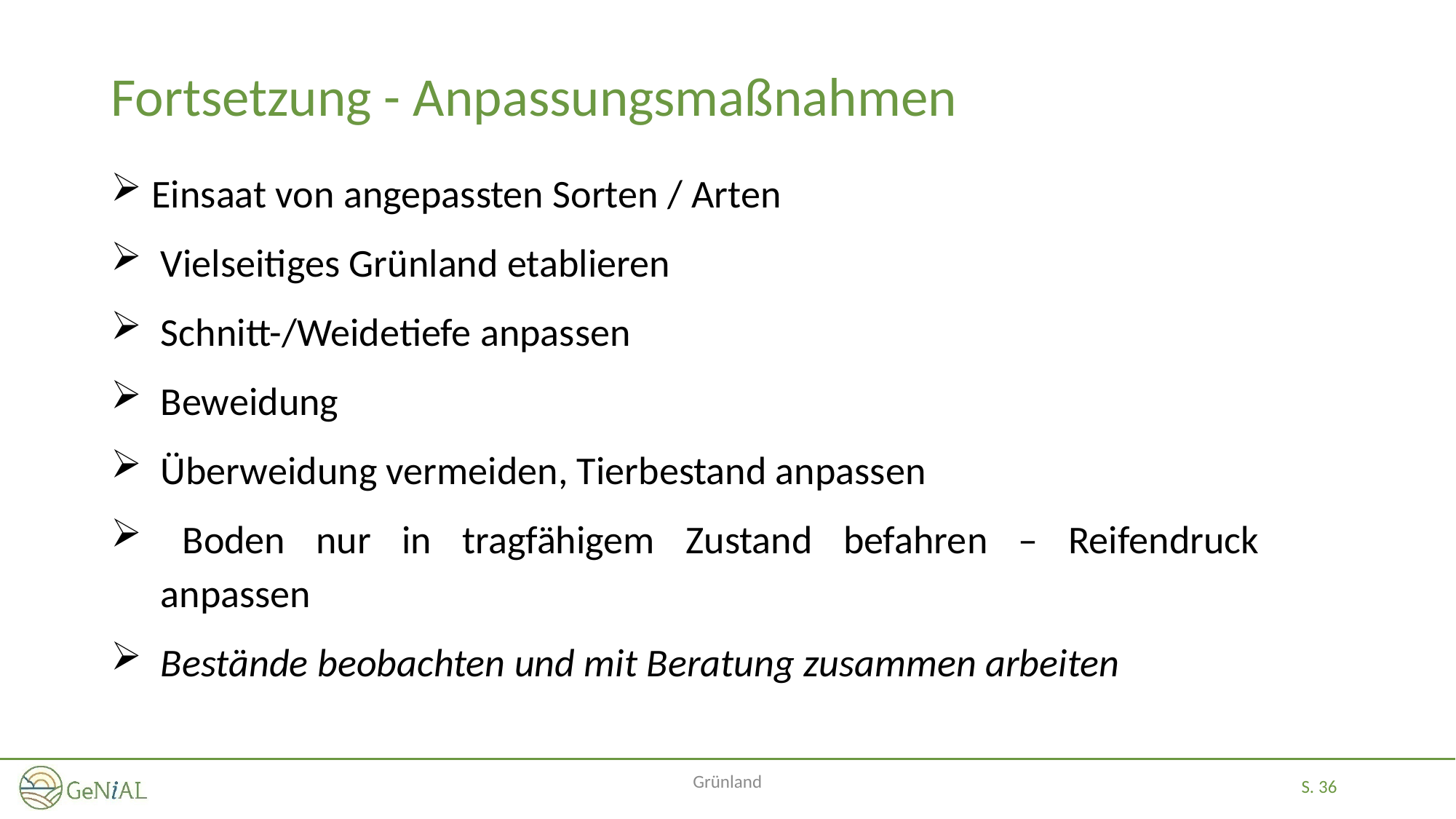

# Fortsetzung - Anpassungsmaßnahmen
Einsaat von angepassten Sorten / Arten
 Vielseitiges Grünland etablieren
 Schnitt-/Weidetiefe anpassen
 Beweidung
 Überweidung vermeiden, Tierbestand anpassen
 Boden nur in tragfähigem Zustand befahren – Reifendruck
 anpassen
 Bestände beobachten und mit Beratung zusammen arbeiten

Grünland